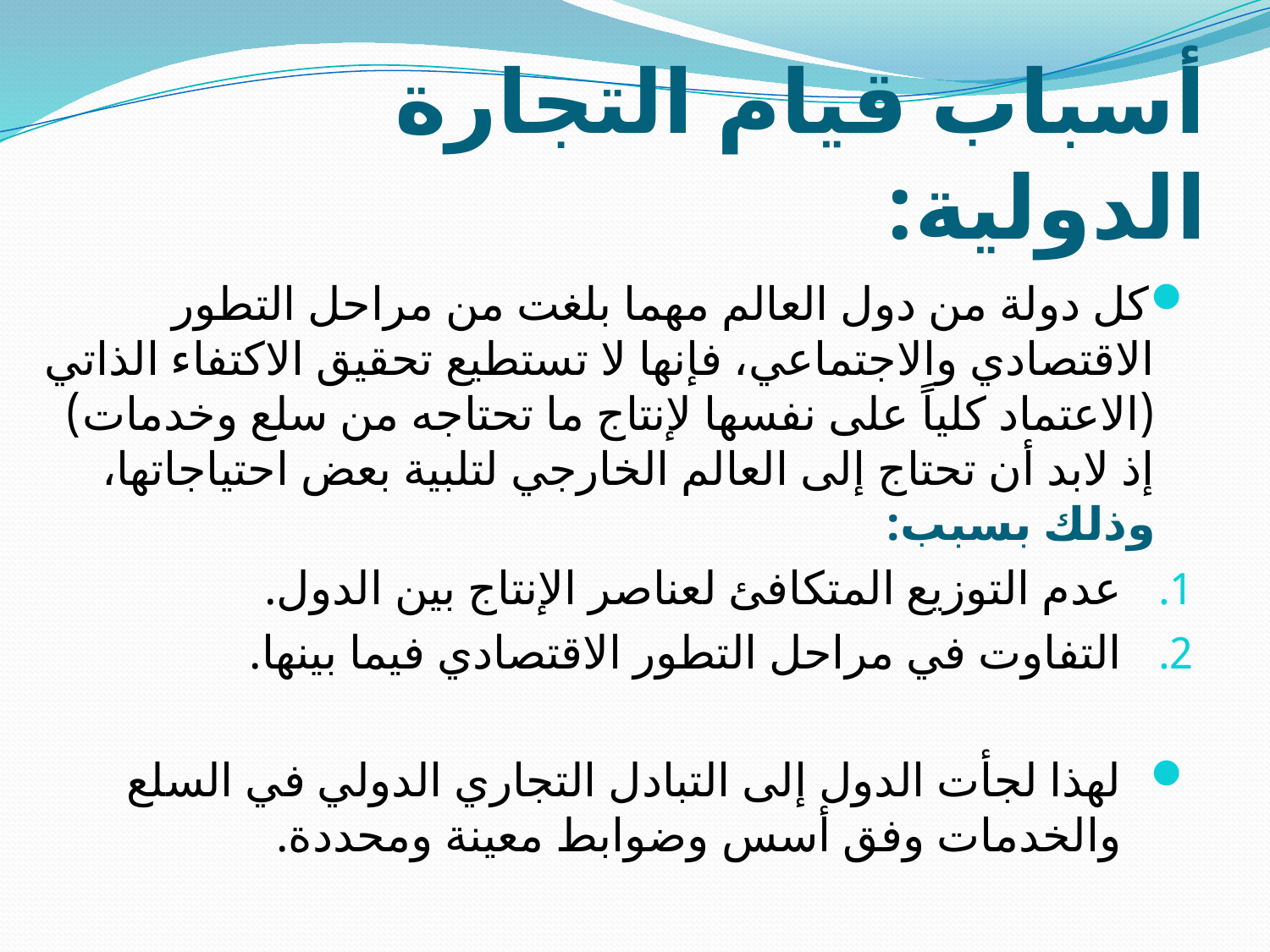

# أسباب قيام التجارة الدولية:
كل دولة من دول العالم مهما بلغت من مراحل التطور الاقتصادي والاجتماعي، فإنها لا تستطيع تحقيق الاكتفاء الذاتي (الاعتماد كلياً على نفسها لإنتاج ما تحتاجه من سلع وخدمات) إذ لابد أن تحتاج إلى العالم الخارجي لتلبية بعض احتياجاتها، وذلك بسبب:
عدم التوزيع المتكافئ لعناصر الإنتاج بين الدول.
التفاوت في مراحل التطور الاقتصادي فيما بينها.

لهذا لجأت الدول إلى التبادل التجاري الدولي في السلع والخدمات وفق أسس وضوابط معينة ومحددة.